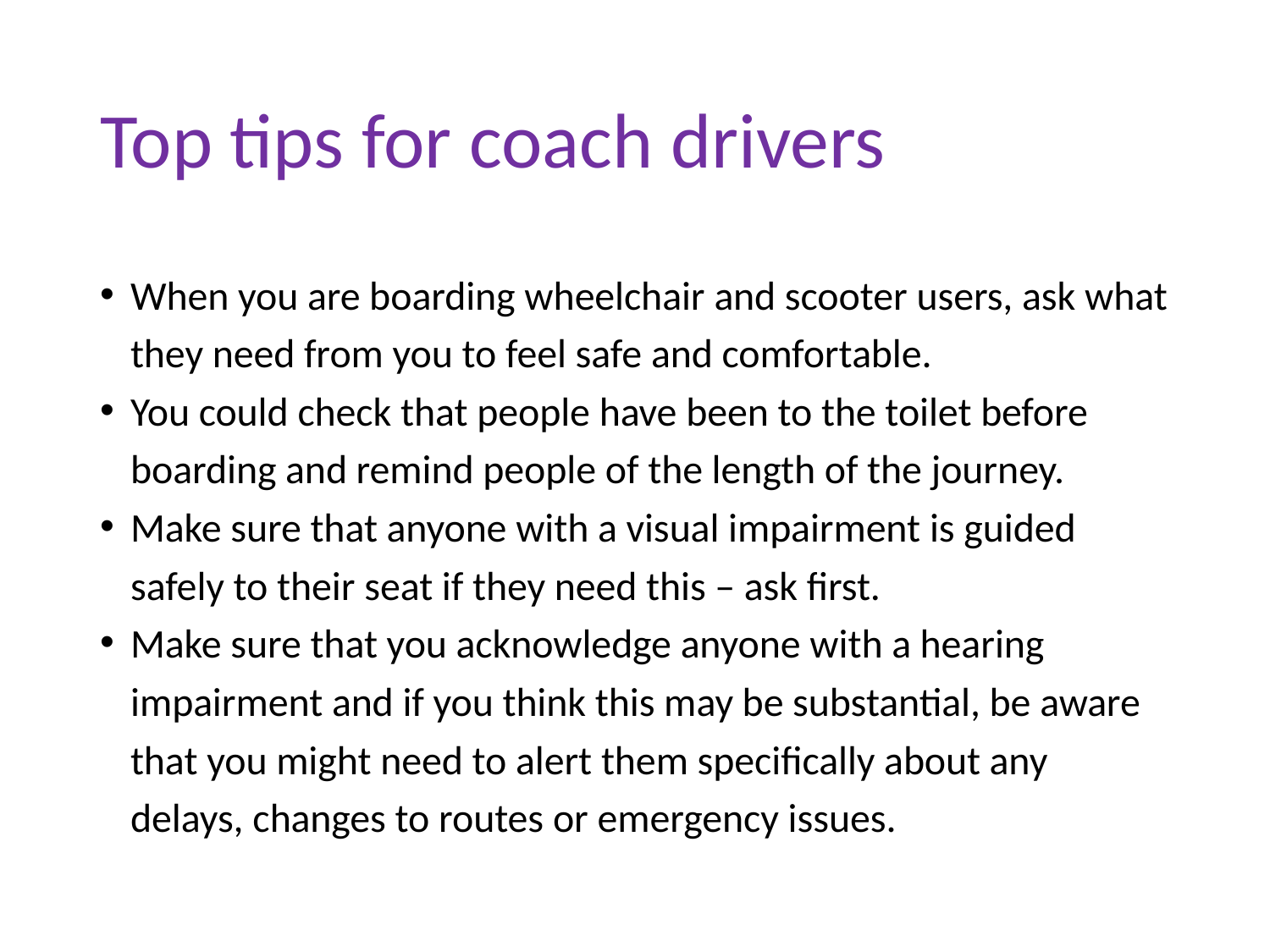

# Top tips for coach drivers
When you are boarding wheelchair and scooter users, ask what they need from you to feel safe and comfortable.
You could check that people have been to the toilet before boarding and remind people of the length of the journey.
Make sure that anyone with a visual impairment is guided safely to their seat if they need this – ask first.
Make sure that you acknowledge anyone with a hearing impairment and if you think this may be substantial, be aware that you might need to alert them specifically about any delays, changes to routes or emergency issues.